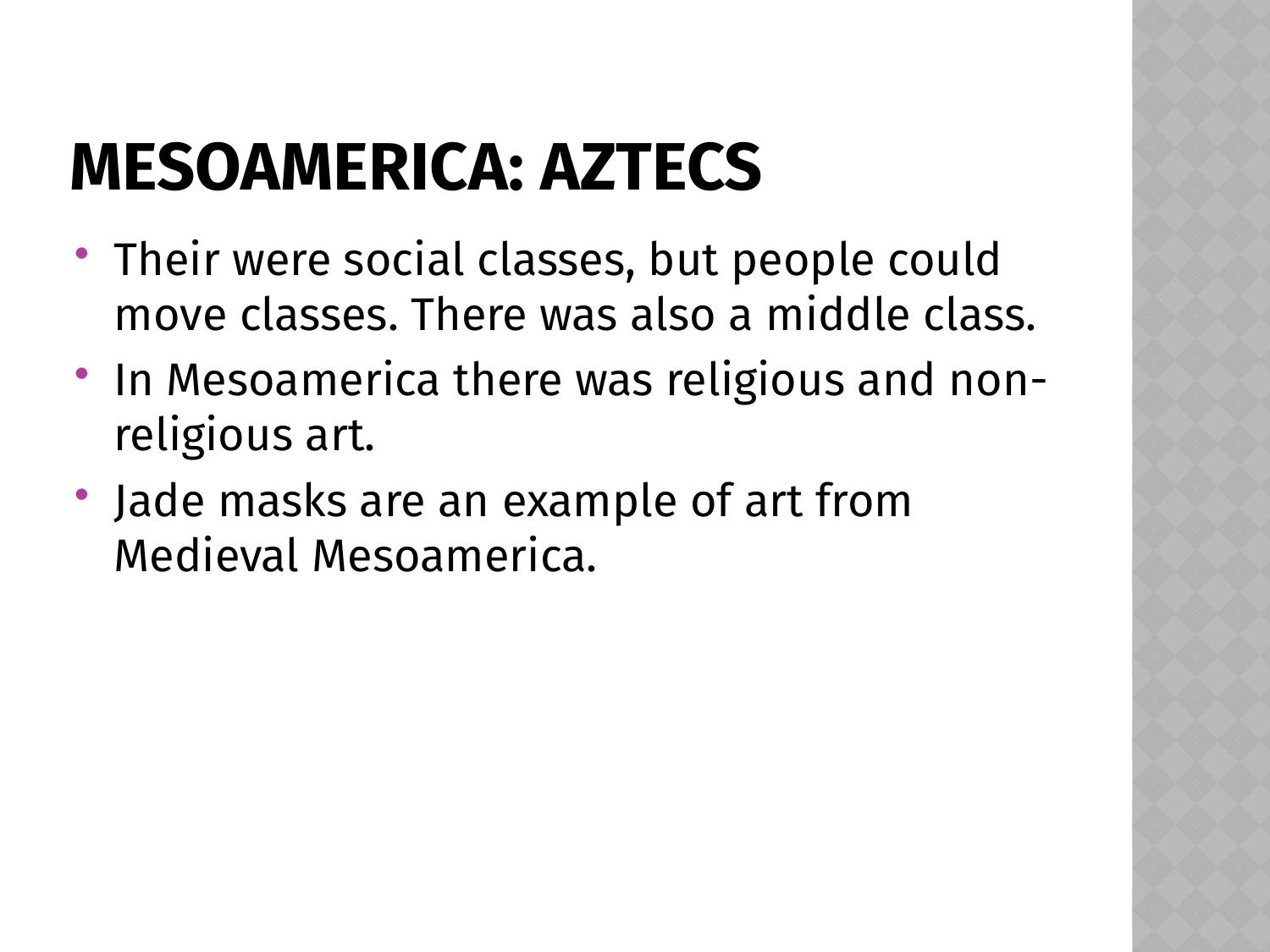

# Mesoamerica: aztecs
Their were social classes, but people could move classes. There was also a middle class.
In Mesoamerica there was religious and non-religious art.
Jade masks are an example of art from Medieval Mesoamerica.